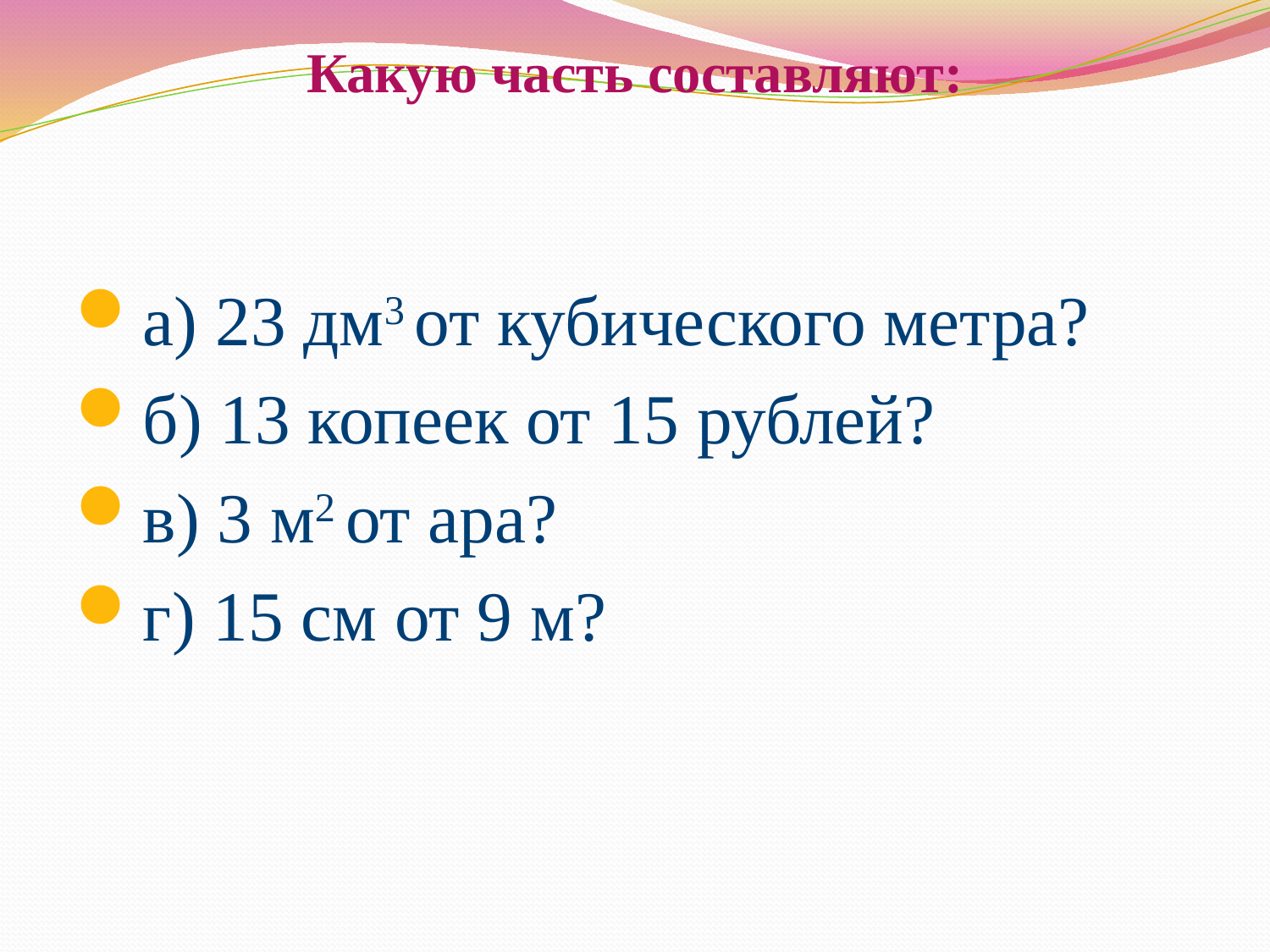

# Какую часть составляют:
а) 23 дм3 от кубического метра?
б) 13 копеек от 15 рублей?
в) 3 м2 от ара?
г) 15 см от 9 м?